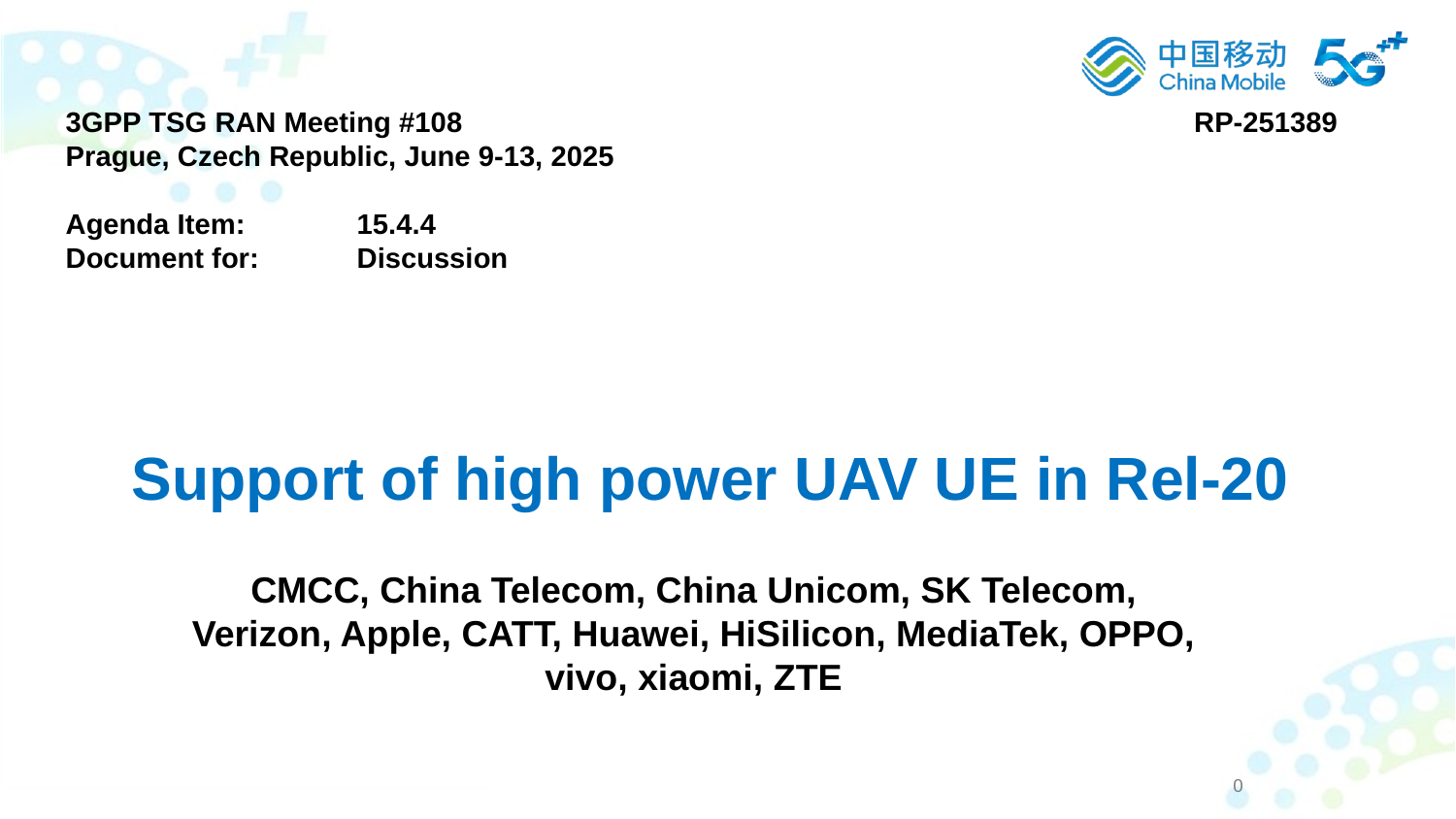

3GPP TSG RAN Meeting #108			                                                  RP-251389
Prague, Czech Republic, June 9-13, 2025

Agenda Item:	15.4.4
Document for:	Discussion
Support of high power UAV UE in Rel-20
CMCC, China Telecom, China Unicom, SK Telecom, Verizon, Apple, CATT, Huawei, HiSilicon, MediaTek, OPPO, vivo, xiaomi, ZTE
0